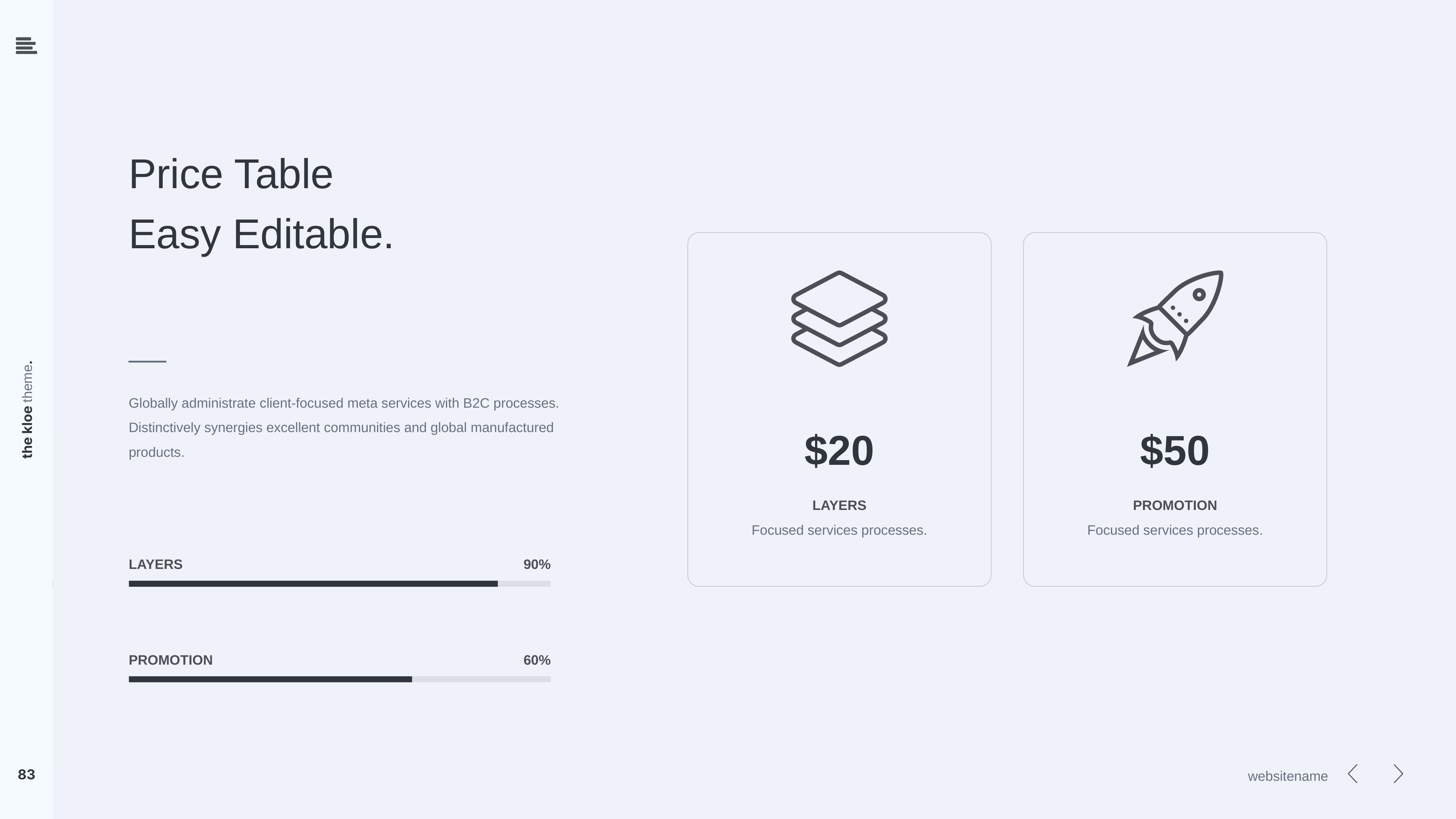

Price Table
Easy Editable.

$20
LAYERS
Focused services processes.

$50
PROMOTION
Focused services processes.

Globally administrate client-focused meta services with B2C processes.
Distinctively synergies excellent communities and global manufactured
products.
the kloe theme.

LAYERS
90%

PROMOTION
60%

83